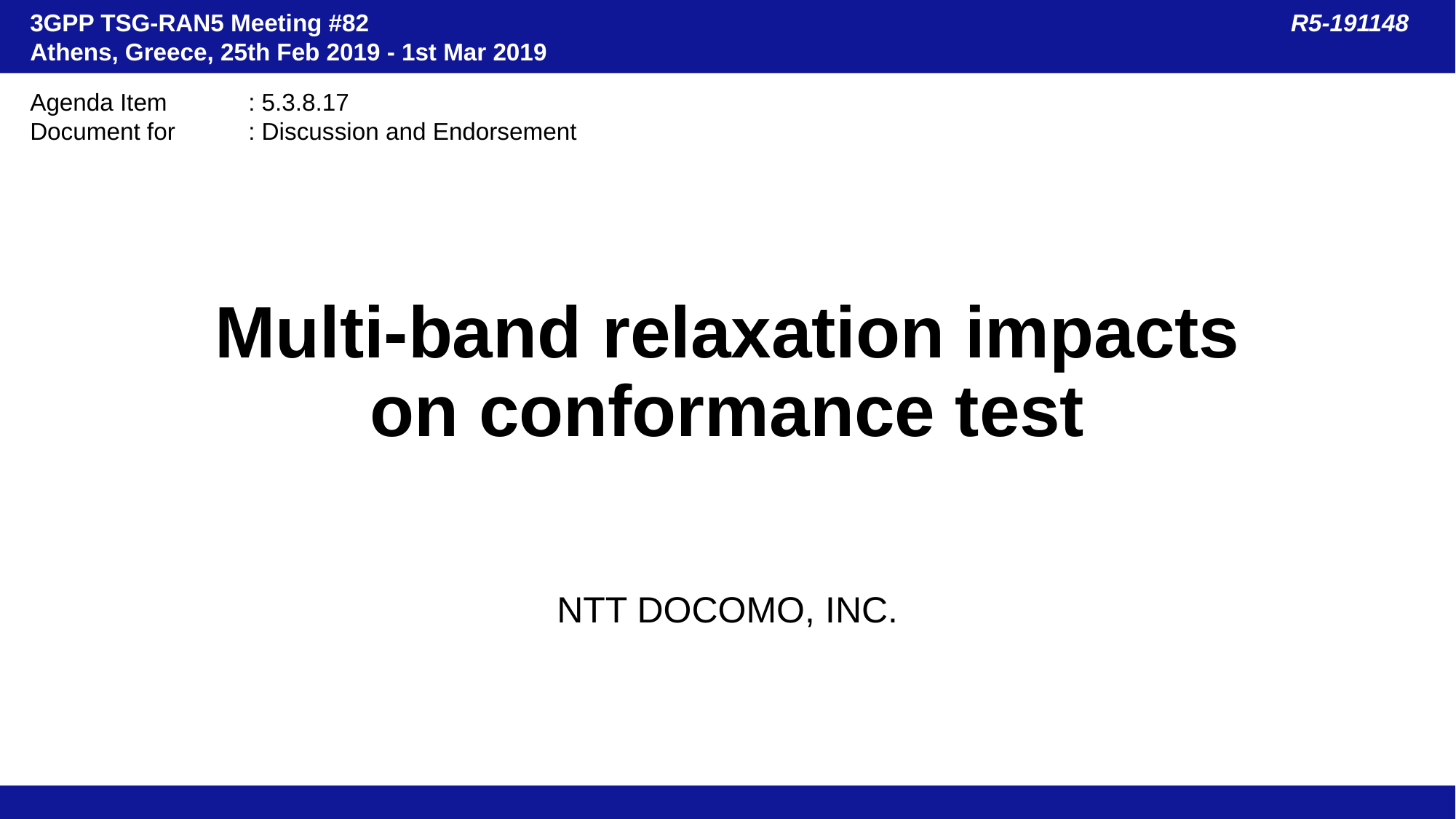

3GPP TSG-RAN5 Meeting #82								         R5-191148
Athens, Greece, 25th Feb 2019 - 1st Mar 2019
Agenda Item	: 5.3.8.17
Document for	: Discussion and Endorsement
# Multi-band relaxation impacts on conformance test
NTT DOCOMO, INC.